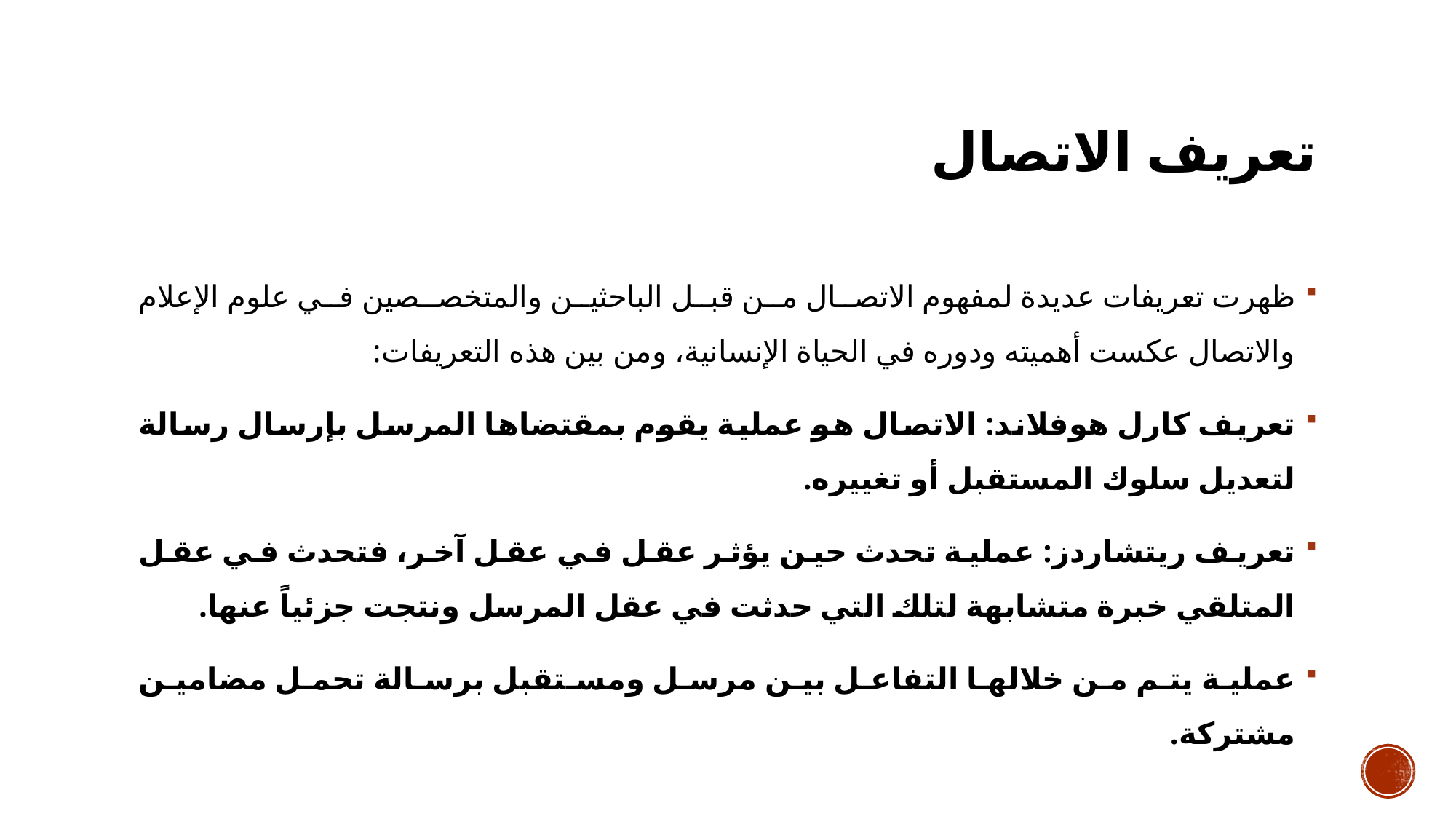

# تعريف الاتصال
ظهرت تعريفات عديدة لمفهوم الاتصال من قبل الباحثين والمتخصصين في علوم الإعلام والاتصال عكست أهميته ودوره في الحياة الإنسانية، ومن بين هذه التعريفات:
تعريف كارل هوفلاند: الاتصال هو عملية يقوم بمقتضاها المرسل بإرسال رسالة لتعديل سلوك المستقبل أو تغييره.
تعريف ريتشاردز: عملية تحدث حين يؤثر عقل في عقل آخر، فتحدث في عقل المتلقي خبرة متشابهة لتلك التي حدثت في عقل المرسل ونتجت جزئياً عنها.
عملية يتم من خلالها التفاعل بين مرسل ومستقبل برسالة تحمل مضامين مشتركة.